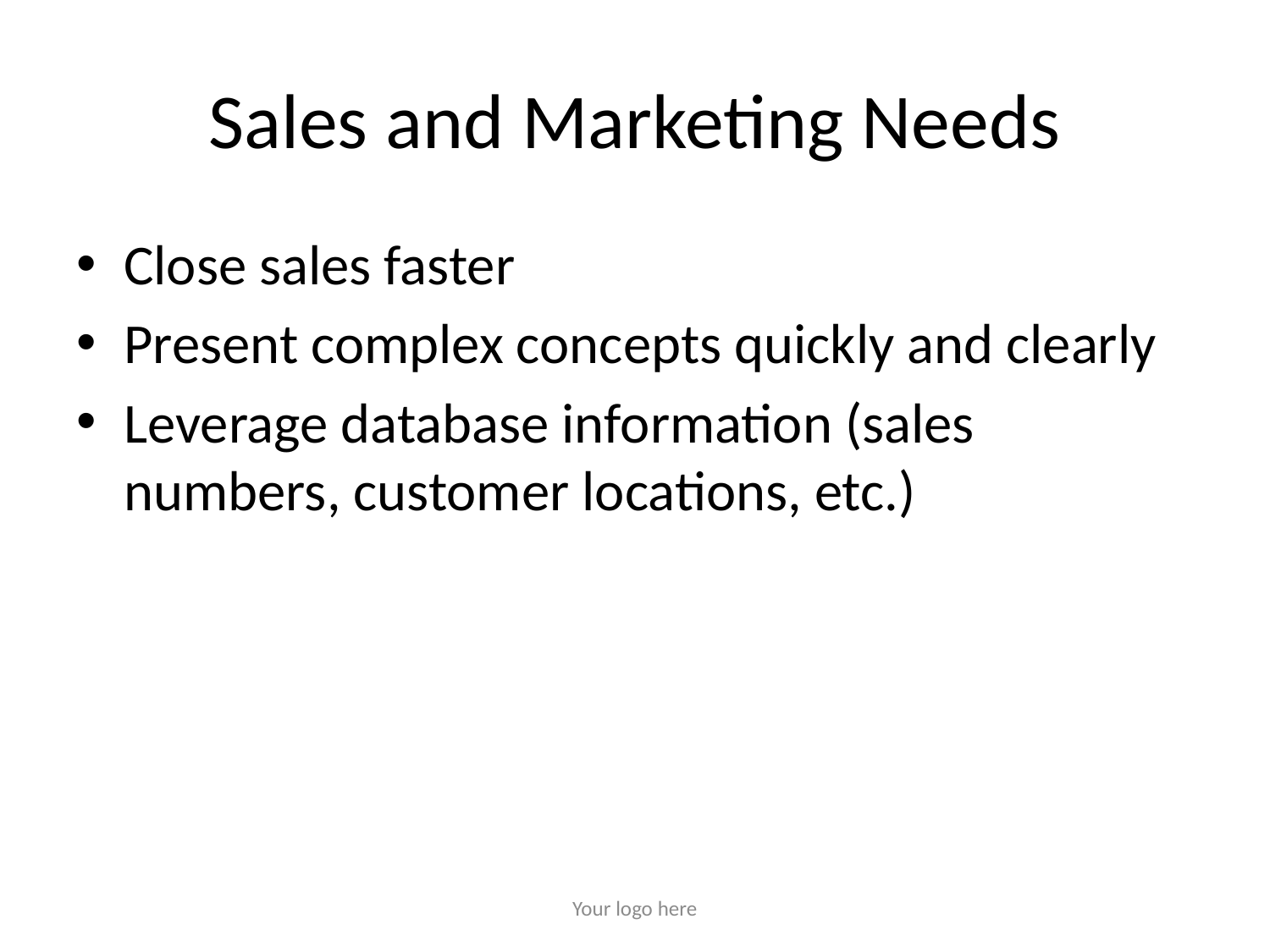

# Sales and Marketing Needs
Close sales faster
Present complex concepts quickly and clearly
Leverage database information (sales numbers, customer locations, etc.)
Your logo here